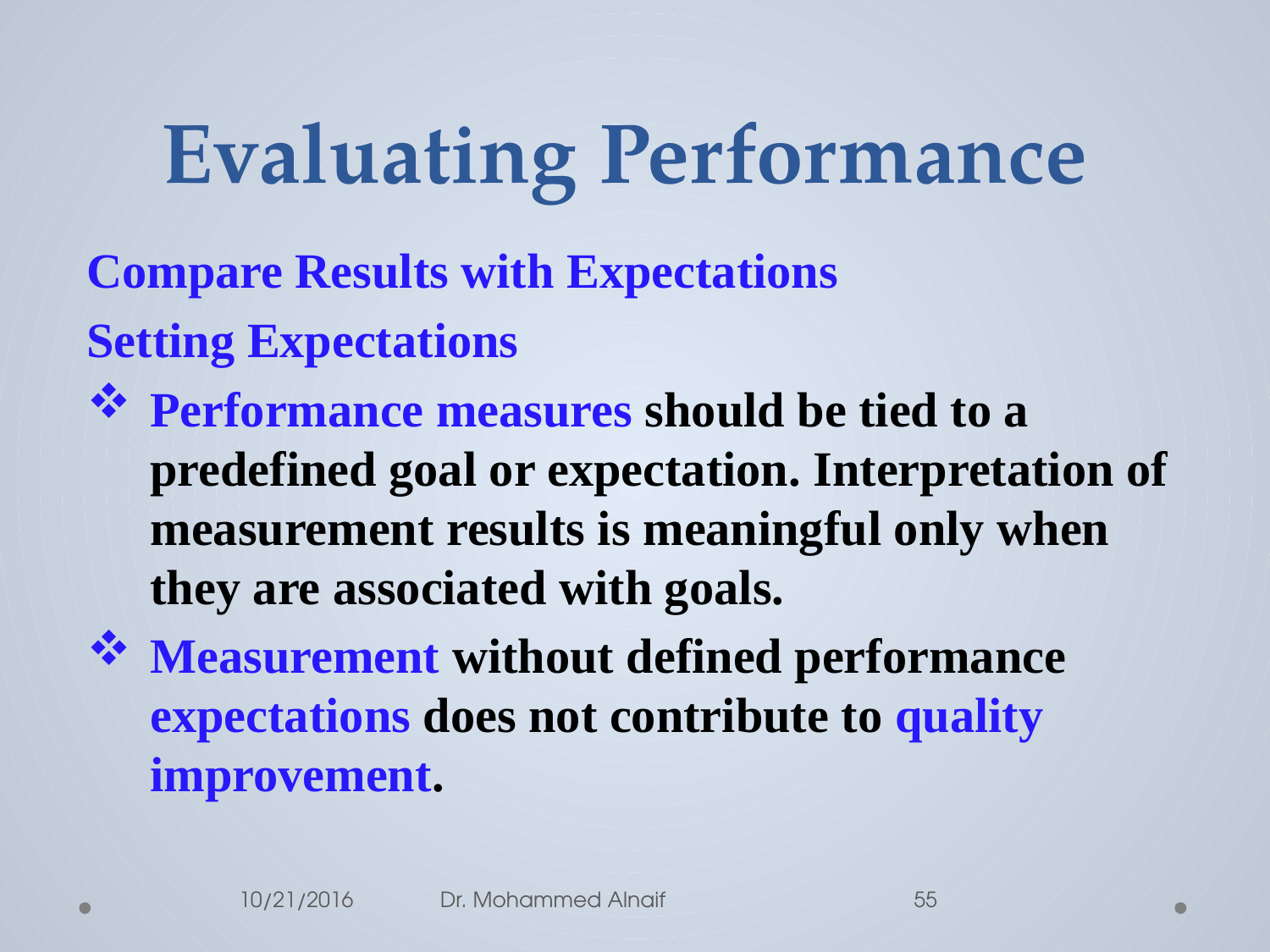

# Evaluating Performance
Compare Results with Expectations
Setting Expectations
Performance measures should be tied to a predefined goal or expectation. Interpretation of measurement results is meaningful only when they are associated with goals.
Measurement without defined performance expectations does not contribute to quality improvement.
10/21/2016
Dr. Mohammed Alnaif
55